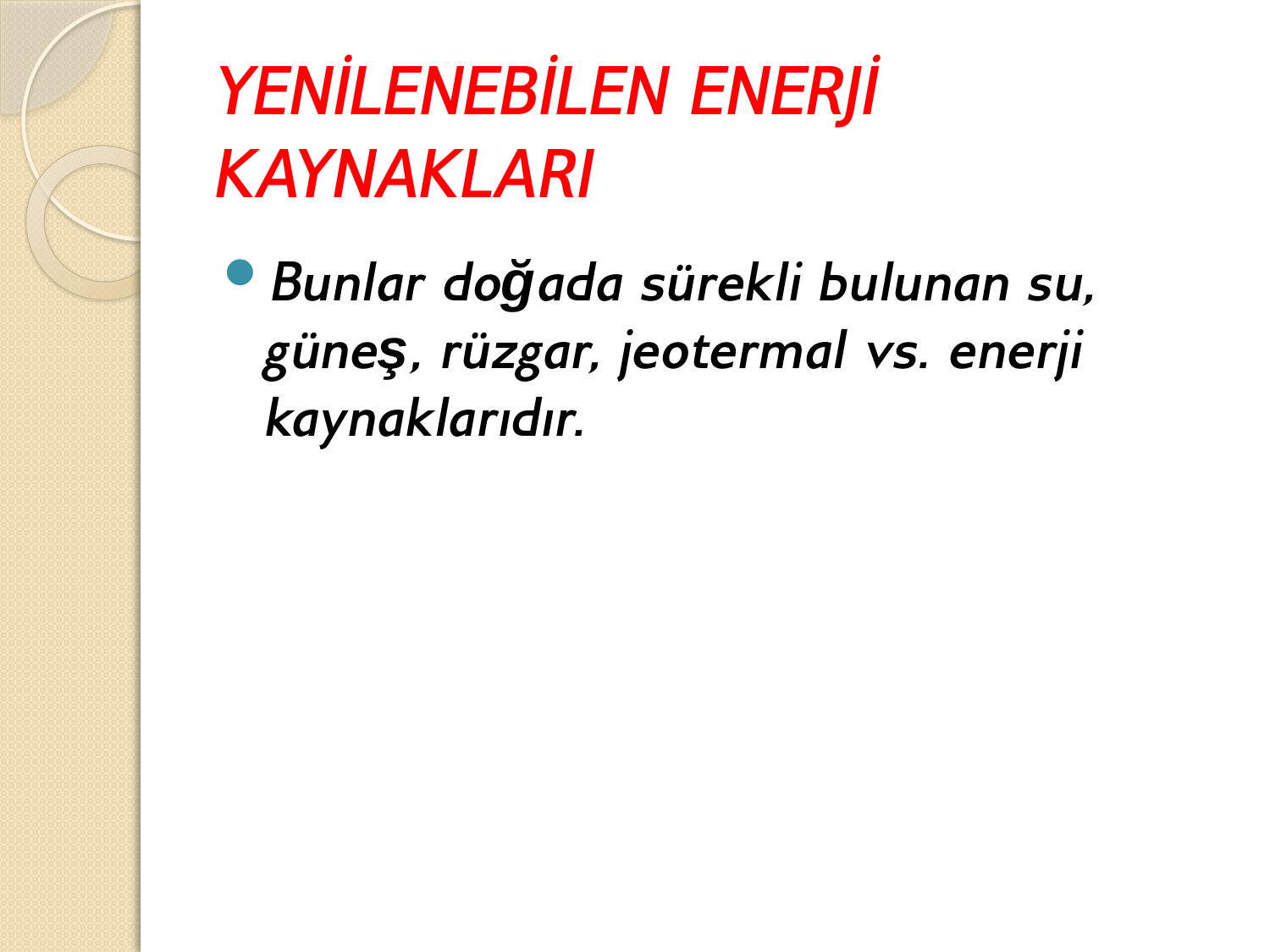

# YENİLENEBİLEN ENERJİ KAYNAKLARI
Bunlar doğada sürekli bulunan su, güneş, rüzgar, jeotermal vs. enerji kaynaklarıdır.